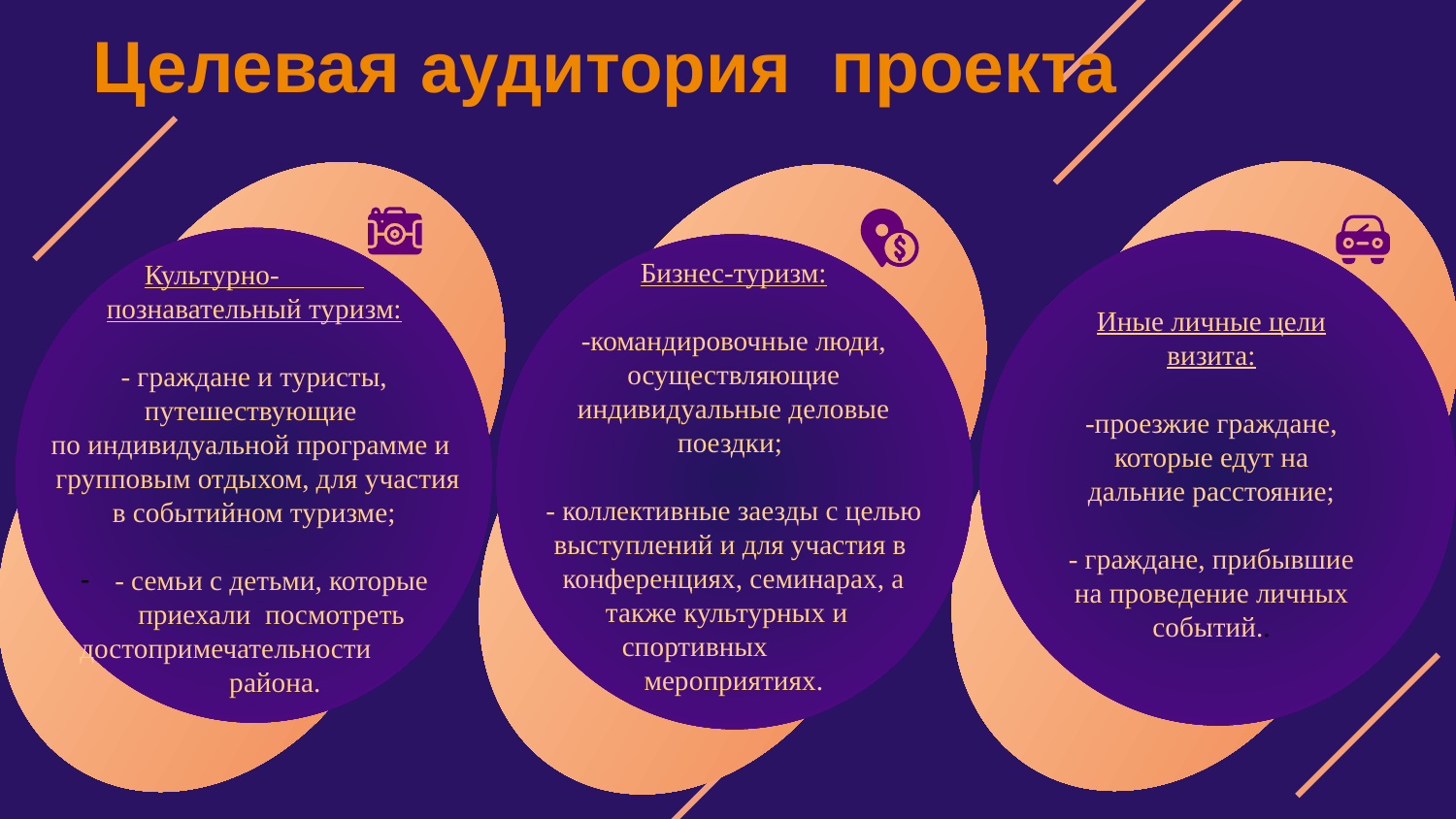

Целевая аудитория  проекта

Бизнес-туризм:

-командировочные люди, осуществляющие индивидуальные деловые поездки;

- коллективные заезды с целью выступлений и для участия в  конференциях, семинарах, а также культурных и   спортивных            мероприятиях.
Культурно-             познавательный туризм:

- граждане и туристы, путешествующие  по индивидуальной программе и   групповым отдыхом, для участия в событийном туризме;

- семьи с детьми, которые приехали  посмотреть достопримечательности               района.
Иные личные цели визита:

-проезжие граждане, которые едут на дальние расстояние;

- граждане, прибывшие на проведение личных событий..